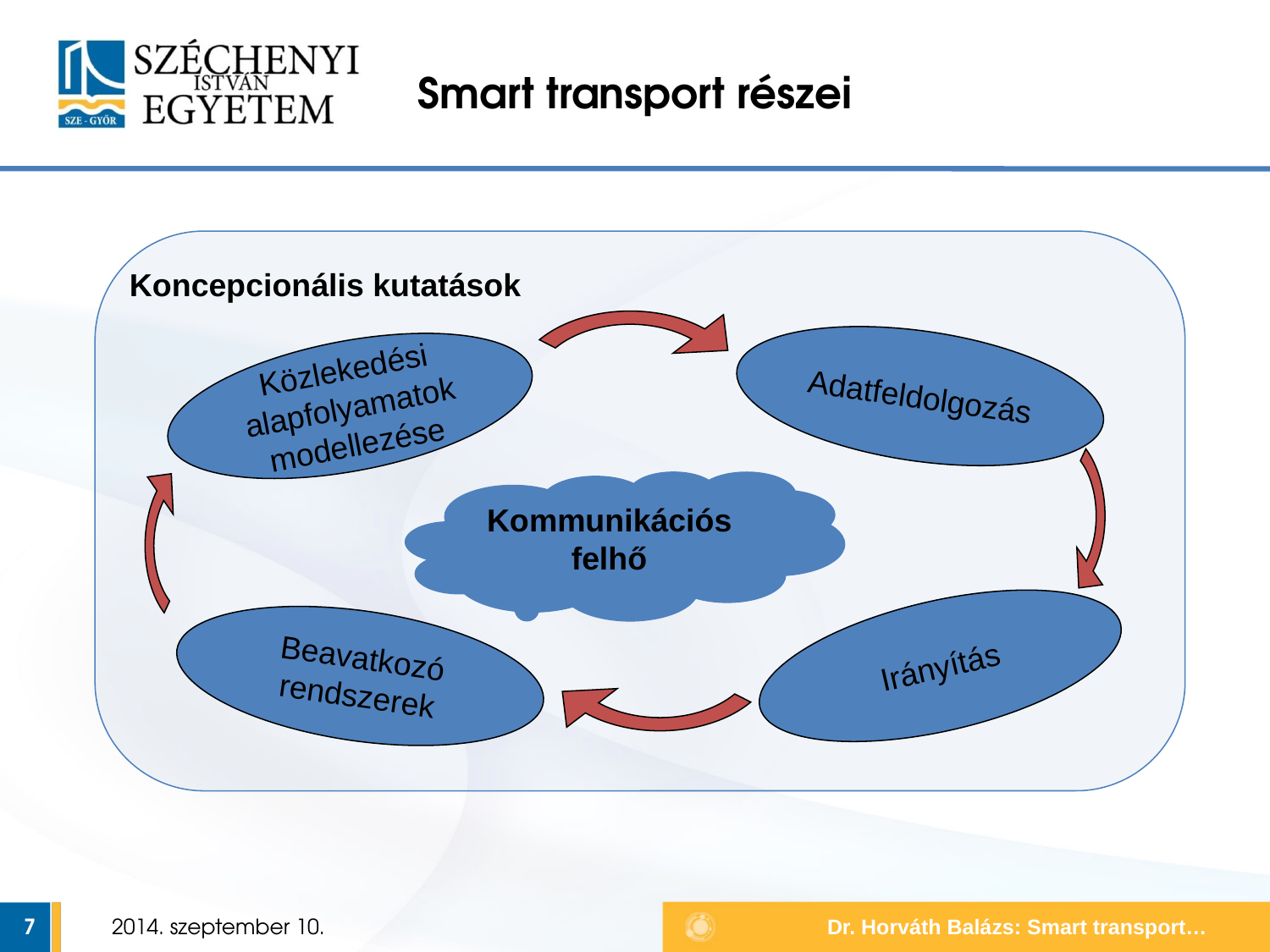

# Smart transport részei
Koncepcionális kutatások

Adatfeldolgozás
Közlekedési alapfolyamatok modellezése

Kommunikációs felhő

Irányítás
Beavatkozó rendszerek
7
2014. szeptember 10.
Dr. Horváth Balázs: Smart transport…